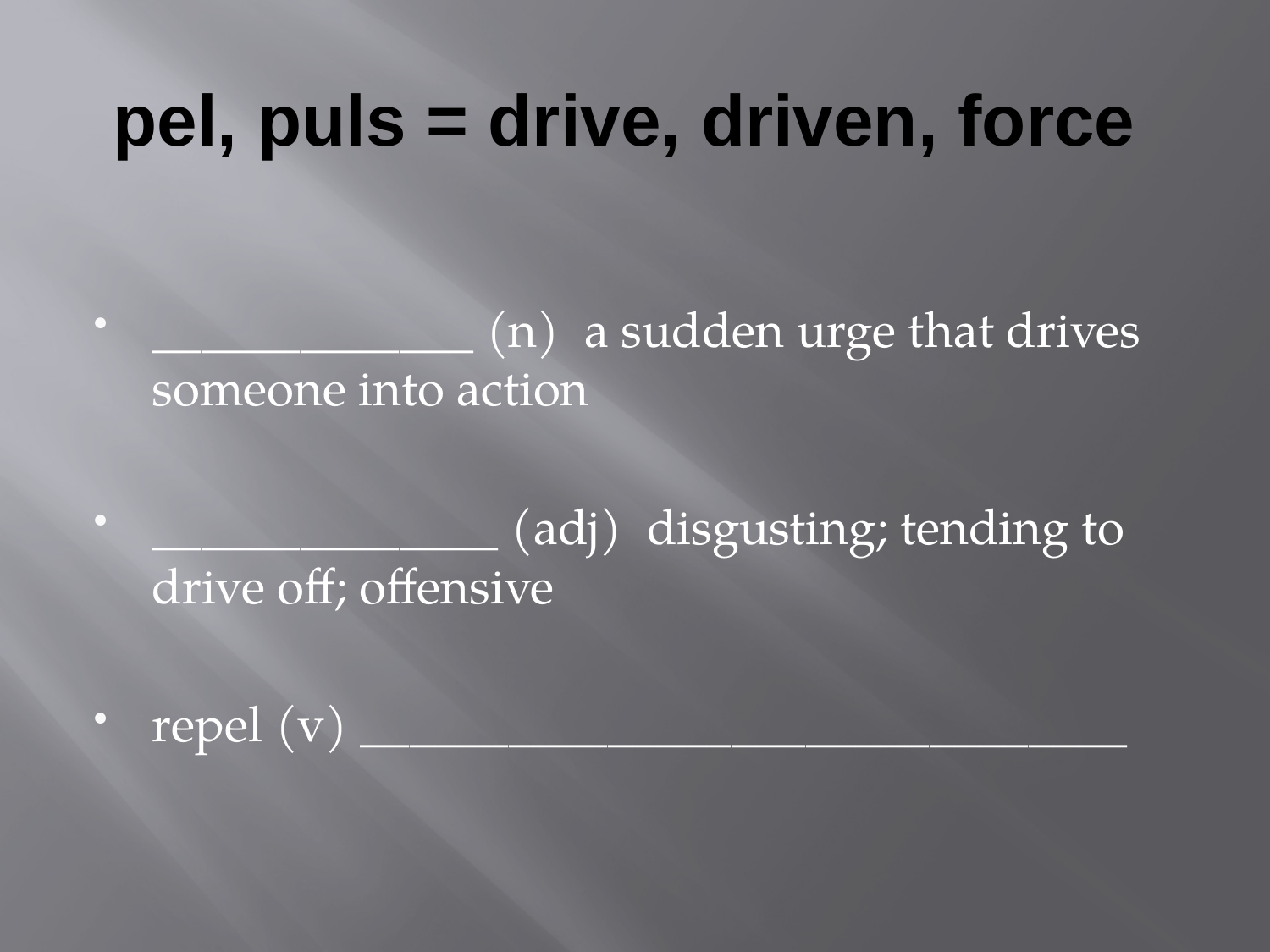

# pel, puls = drive, driven, force

_____________ (n)  a sudden urge that drives someone into action

______________ (adj)  disgusting; tending to drive off; offensive

repel (v) _______________________________